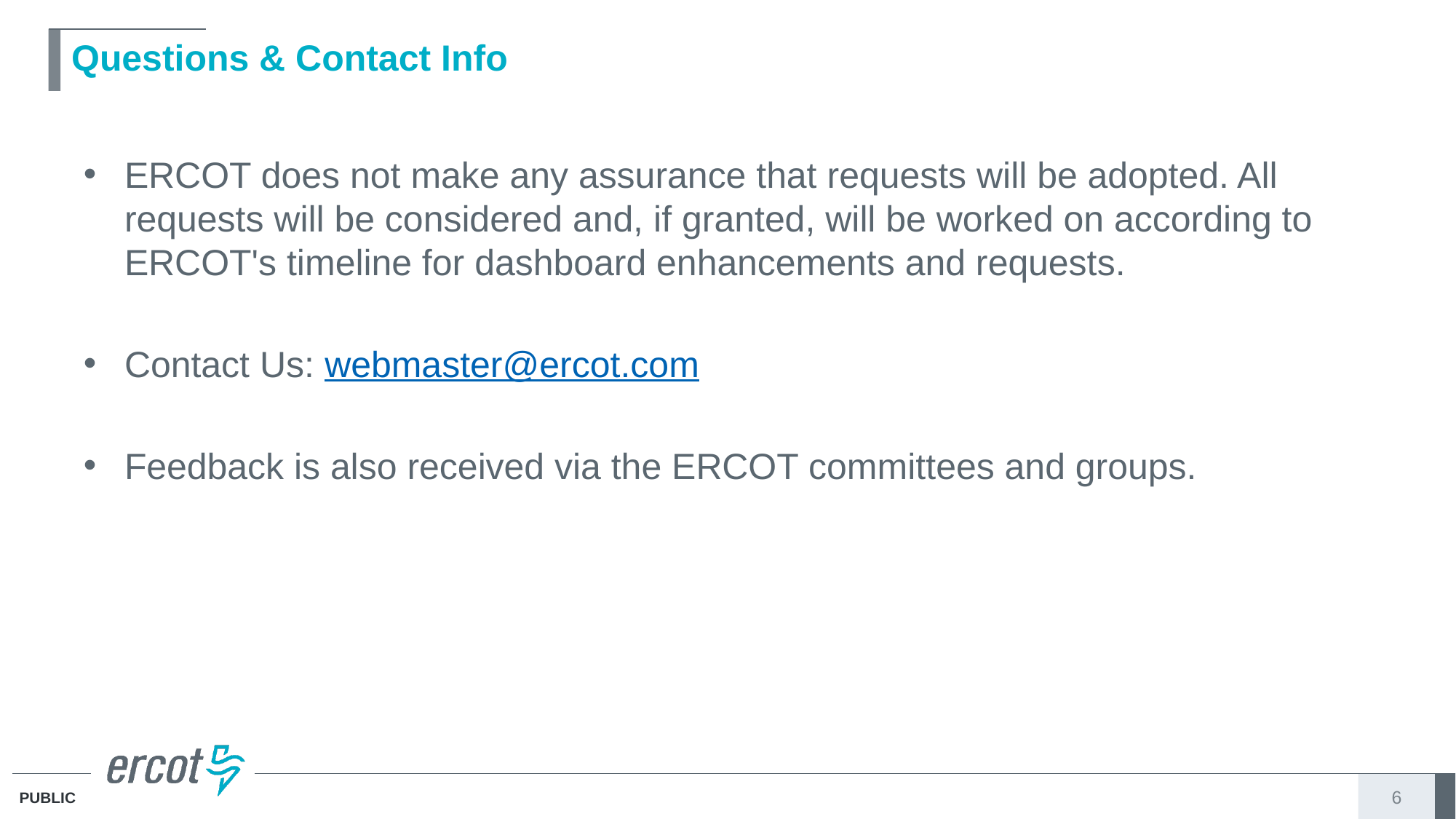

# Questions & Contact Info
ERCOT does not make any assurance that requests will be adopted. All requests will be considered and, if granted, will be worked on according to ERCOT's timeline for dashboard enhancements and requests.

Contact Us: webmaster@ercot.com

Feedback is also received via the ERCOT committees and groups.

6